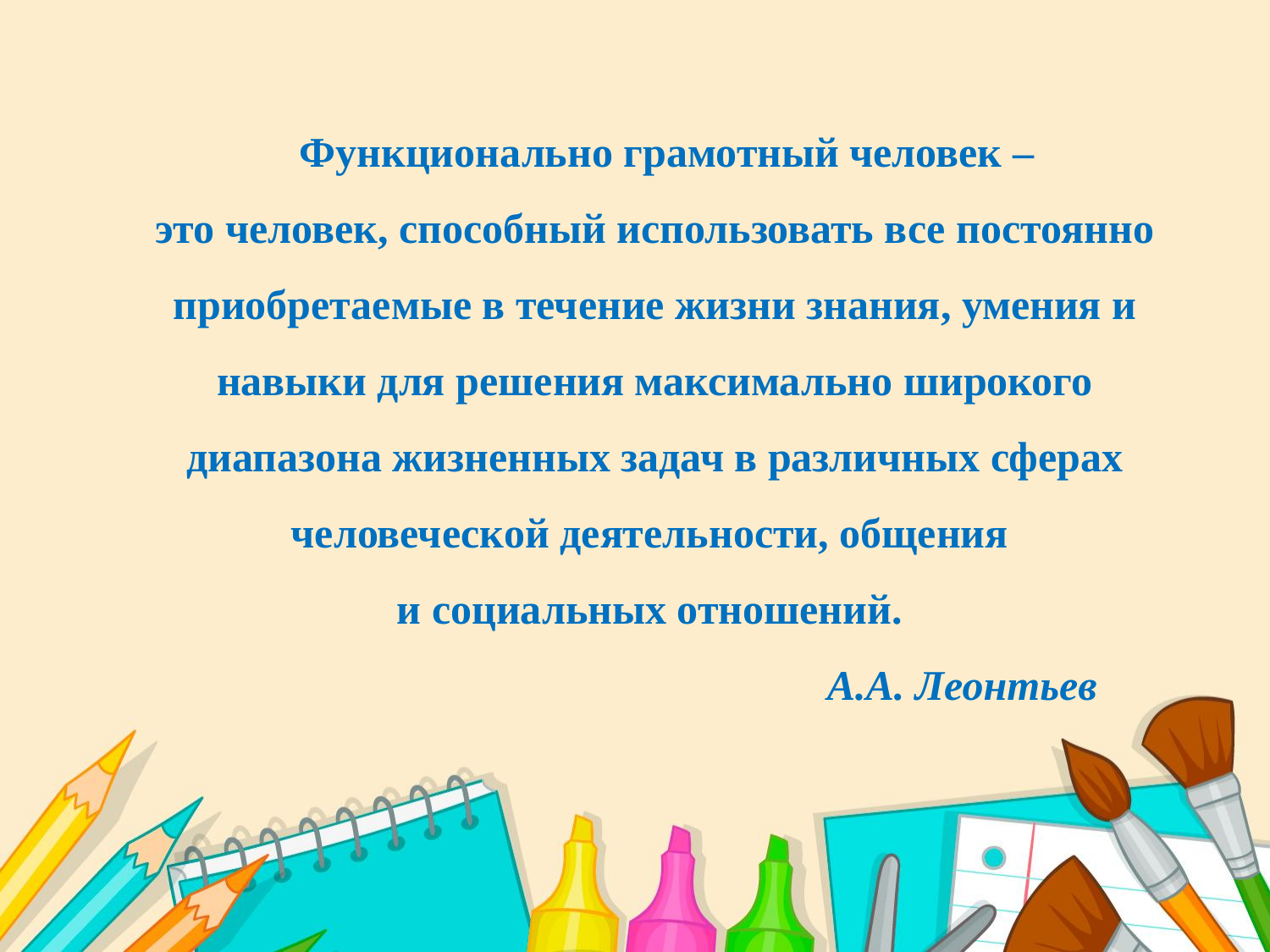

# Функционально грамотный человек – это человек, способный использовать все постоянно приобретаемые в течение жизни знания, умения и навыки для решения максимально широкого диапазона жизненных задач в различных сферах человеческой деятельности, общения и социальных отношений. А.А. Леонтьев